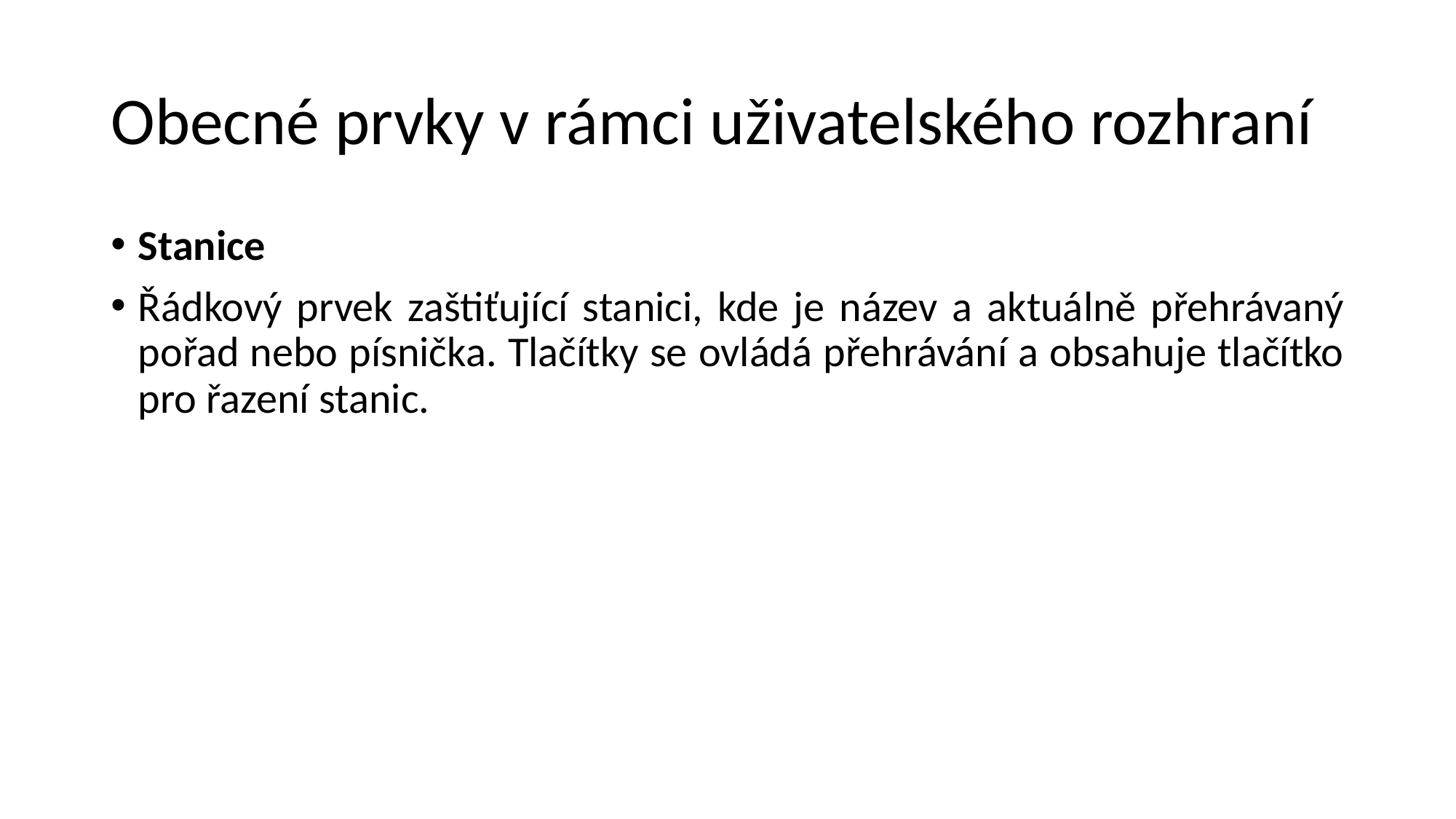

# Obecné prvky v rámci uživatelského rozhraní
Stanice
Řádkový prvek zaštiťující stanici, kde je název a aktuálně přehrávaný pořad nebo písnička. Tlačítky se ovládá přehrávání a obsahuje tlačítko pro řazení stanic.